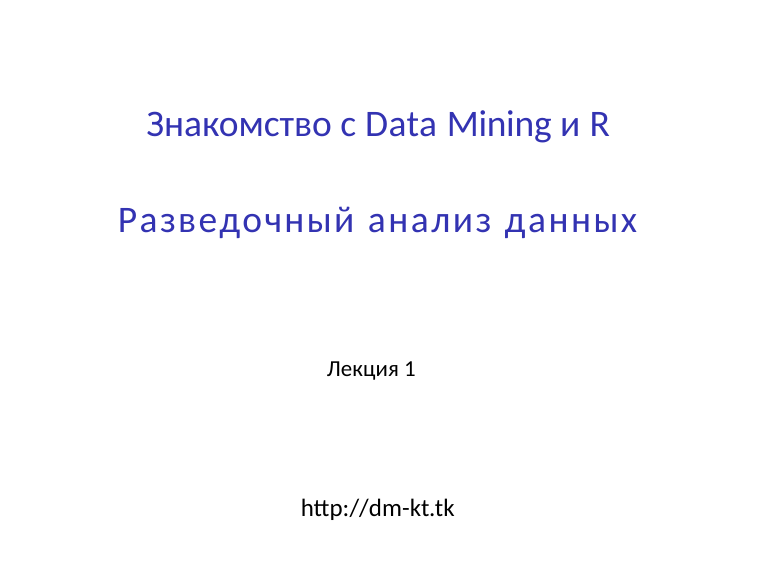

Знакомство с Data Mining и R

Разведочный анализ данных
Лекция 1
http://dm-kt.tk